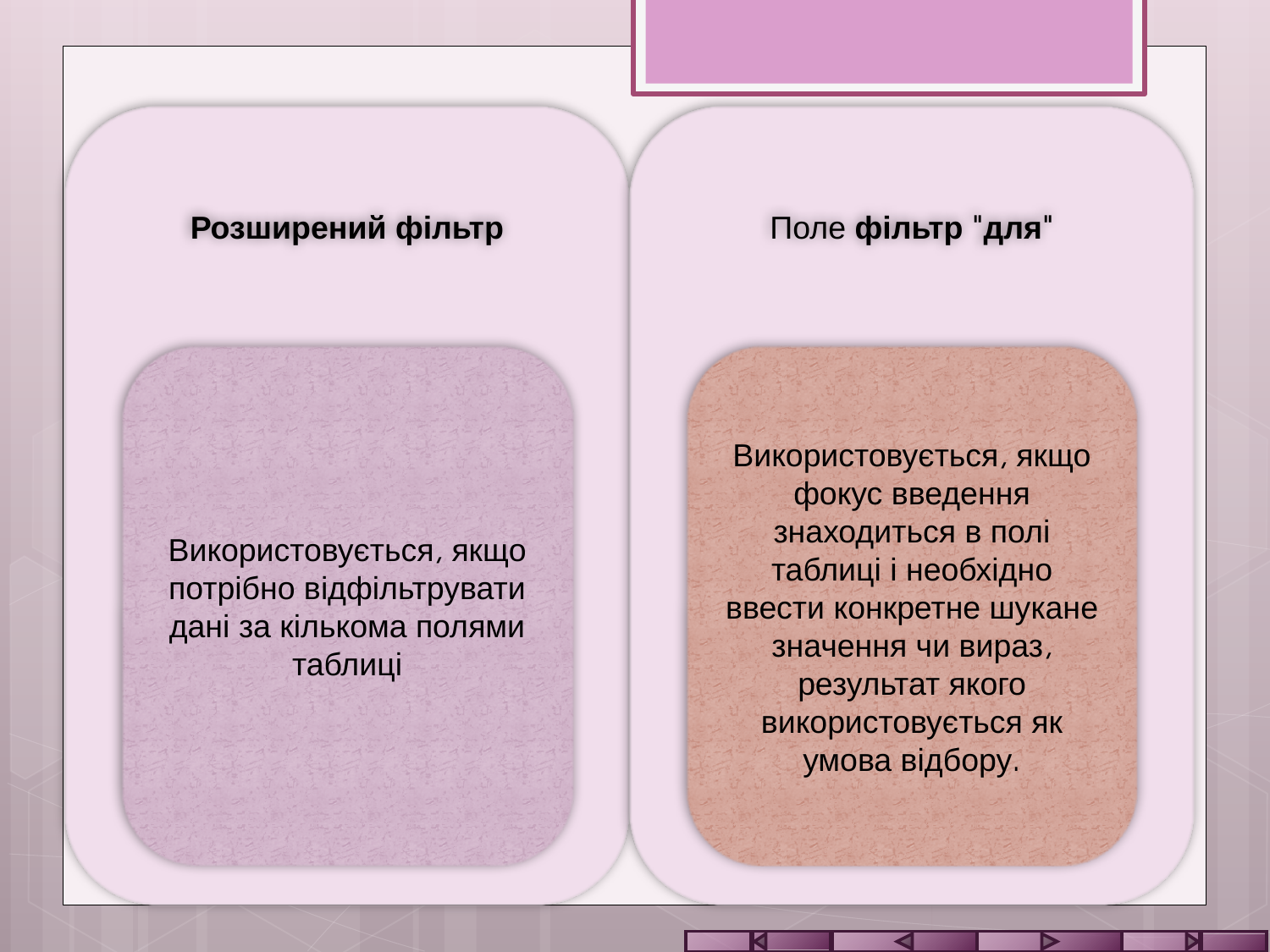

Розширений фільтр
Поле фільтр "для"
Використовується, якщо фокус введення знаходиться в полі таблиці і необхідно ввести конкретне шукане значення чи вираз, результат якого використовується як умова відбору.
Використовується, якщо потрібно відфільтрувати дані за кількома полями таблиці